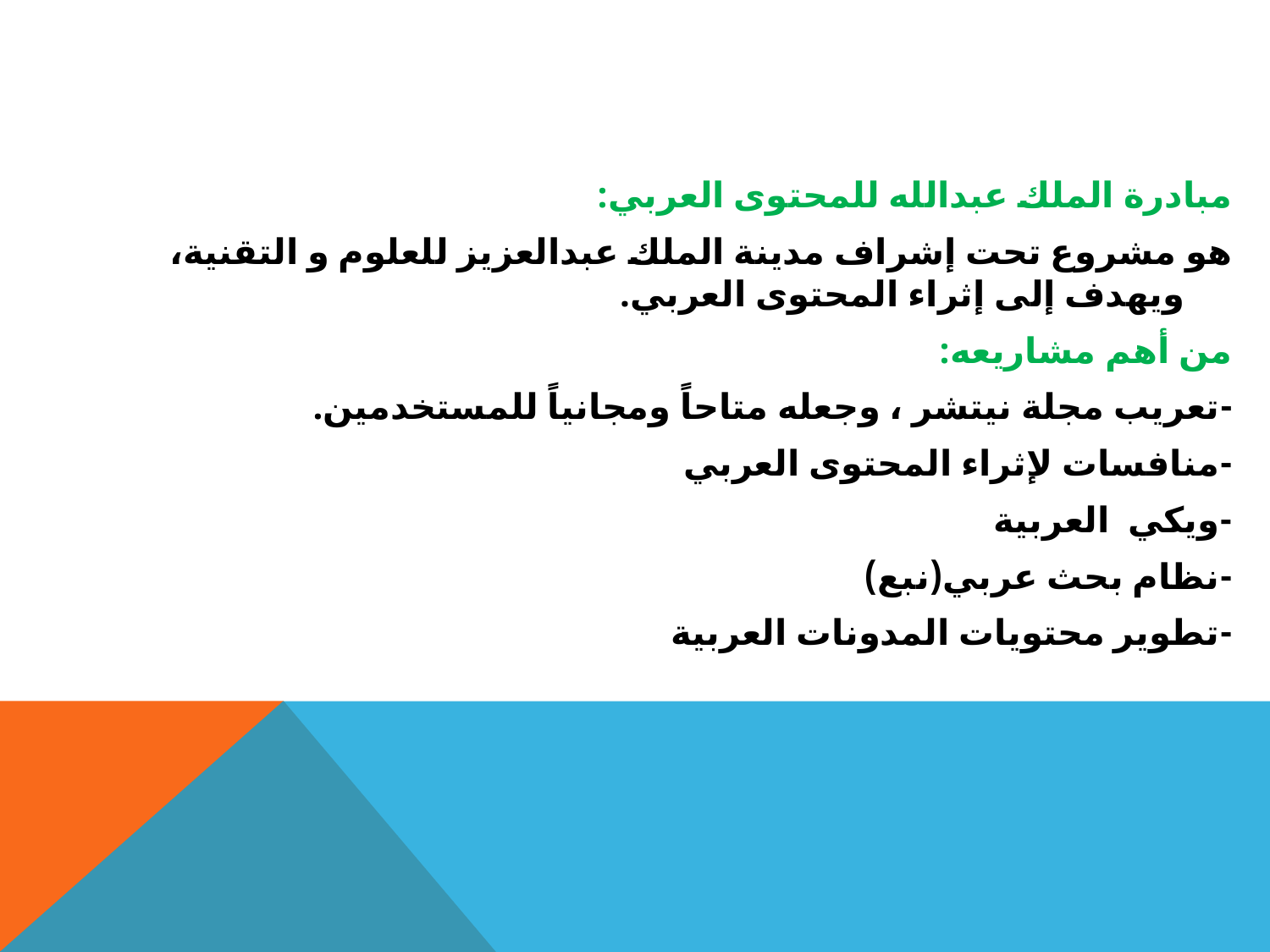

#
مبادرة الملك عبدالله للمحتوى العربي:
هو مشروع تحت إشراف مدينة الملك عبدالعزيز للعلوم و التقنية، ويهدف إلى إثراء المحتوى العربي.
من أهم مشاريعه:
-تعريب مجلة نيتشر ، وجعله متاحاً ومجانياً للمستخدمين.
-منافسات لإثراء المحتوى العربي
-ويكي  العربية
-نظام بحث عربي(نبع)
-تطوير محتويات المدونات العربية